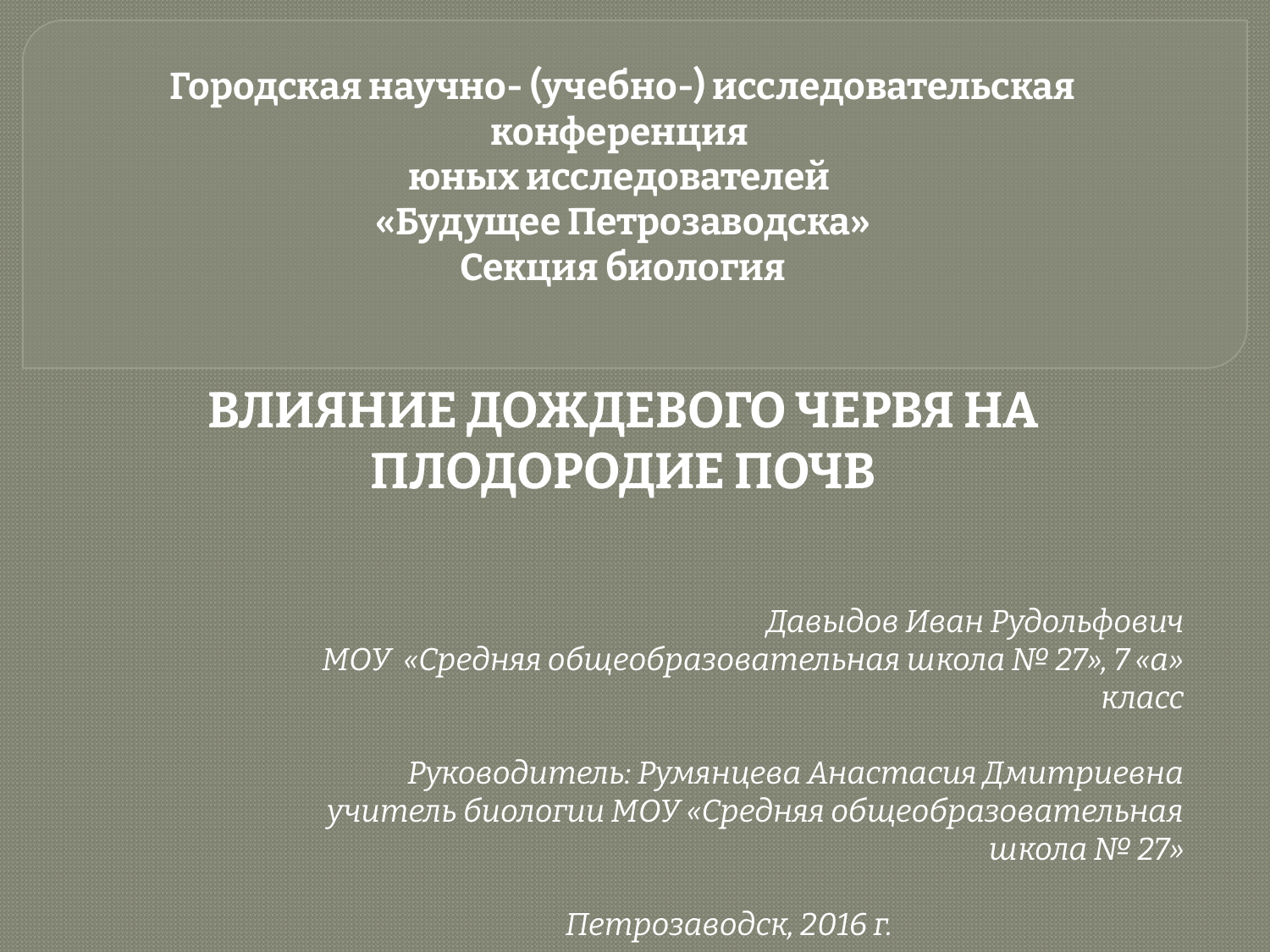

# Городская научно- (учебно-) исследовательская конференция юных исследователей «Будущее Петрозаводска» Секция биология ВЛИЯНИЕ ДОЖДЕВОГО ЧЕРВЯ НА ПЛОДОРОДИЕ ПОЧВ
Давыдов Иван Рудольфович
МОУ  «Средняя общеобразовательная школа № 27», 7 «а» класс

Руководитель: Румянцева Анастасия Дмитриевна
учитель биологии МОУ «Средняя общеобразовательная школа № 27»

Петрозаводск, 2016 г.